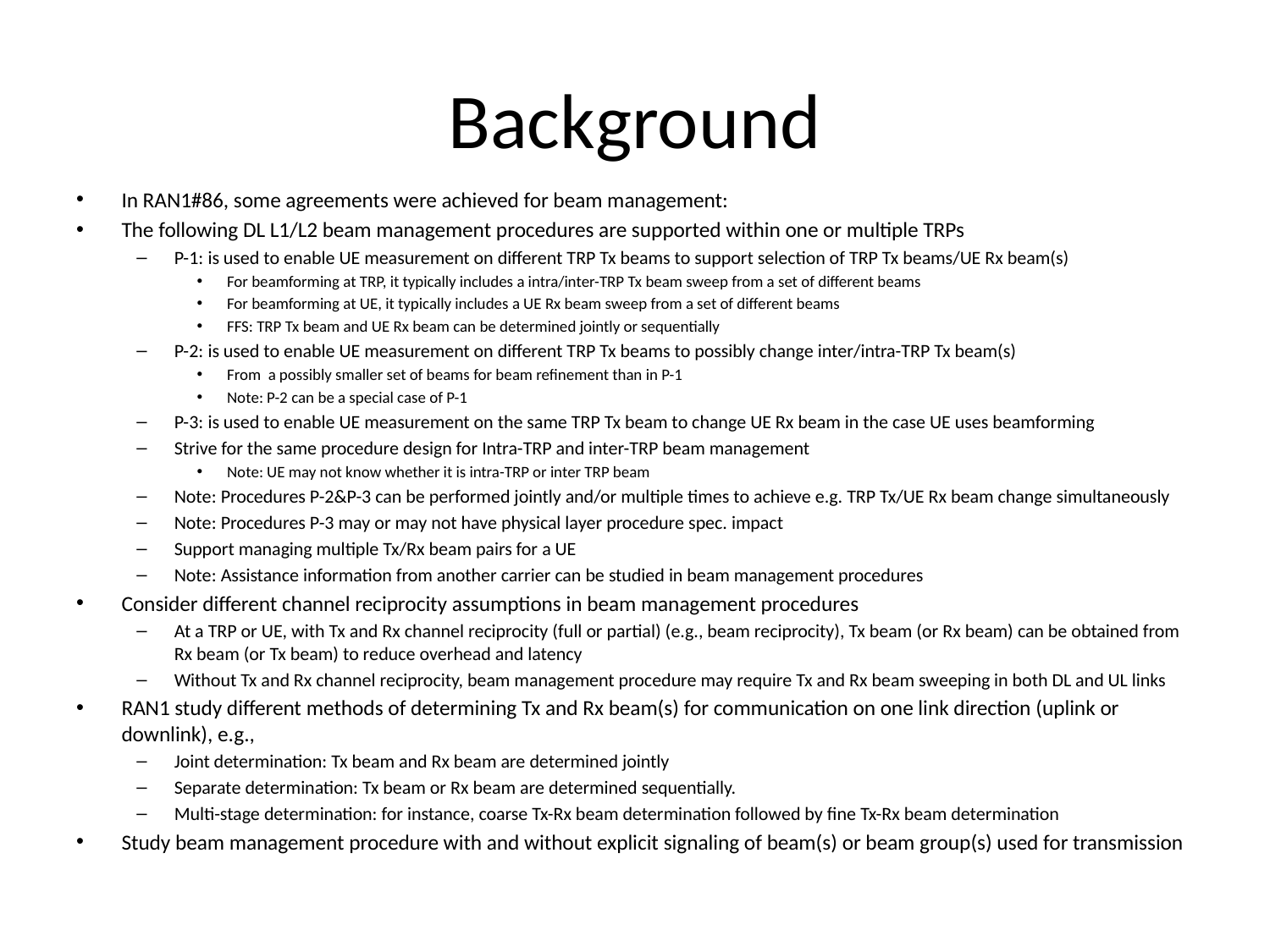

# Background
In RAN1#86, some agreements were achieved for beam management:
The following DL L1/L2 beam management procedures are supported within one or multiple TRPs
P-1: is used to enable UE measurement on different TRP Tx beams to support selection of TRP Tx beams/UE Rx beam(s)
For beamforming at TRP, it typically includes a intra/inter-TRP Tx beam sweep from a set of different beams
For beamforming at UE, it typically includes a UE Rx beam sweep from a set of different beams
FFS: TRP Tx beam and UE Rx beam can be determined jointly or sequentially
P-2: is used to enable UE measurement on different TRP Tx beams to possibly change inter/intra-TRP Tx beam(s)
From  a possibly smaller set of beams for beam refinement than in P-1
Note: P-2 can be a special case of P-1
P-3: is used to enable UE measurement on the same TRP Tx beam to change UE Rx beam in the case UE uses beamforming
Strive for the same procedure design for Intra-TRP and inter-TRP beam management
Note: UE may not know whether it is intra-TRP or inter TRP beam
Note: Procedures P-2&P-3 can be performed jointly and/or multiple times to achieve e.g. TRP Tx/UE Rx beam change simultaneously
Note: Procedures P-3 may or may not have physical layer procedure spec. impact
Support managing multiple Tx/Rx beam pairs for a UE
Note: Assistance information from another carrier can be studied in beam management procedures
Consider different channel reciprocity assumptions in beam management procedures
At a TRP or UE, with Tx and Rx channel reciprocity (full or partial) (e.g., beam reciprocity), Tx beam (or Rx beam) can be obtained from Rx beam (or Tx beam) to reduce overhead and latency
Without Tx and Rx channel reciprocity, beam management procedure may require Tx and Rx beam sweeping in both DL and UL links
RAN1 study different methods of determining Tx and Rx beam(s) for communication on one link direction (uplink or downlink), e.g.,
Joint determination: Tx beam and Rx beam are determined jointly
Separate determination: Tx beam or Rx beam are determined sequentially.
Multi-stage determination: for instance, coarse Tx-Rx beam determination followed by fine Tx-Rx beam determination
Study beam management procedure with and without explicit signaling of beam(s) or beam group(s) used for transmission